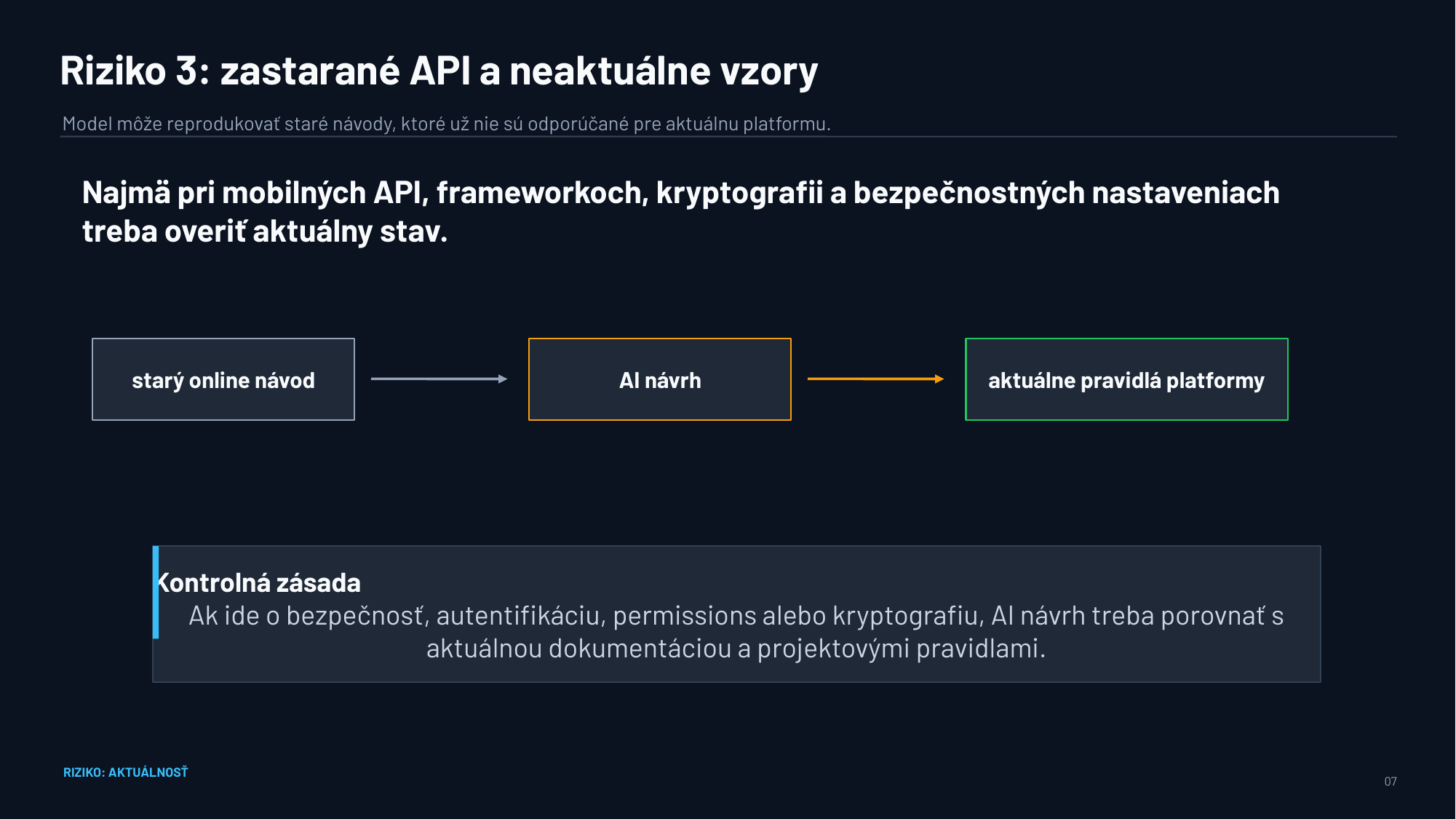

Riziko 3: zastarané API a neaktuálne vzory
Model môže reprodukovať staré návody, ktoré už nie sú odporúčané pre aktuálnu platformu.

Najmä pri mobilných API, frameworkoch, kryptografii a bezpečnostných nastaveniach treba overiť aktuálny stav.
starý online návod
AI návrh
aktuálne pravidlá platformy

Kontrolná zásada
Ak ide o bezpečnosť, autentifikáciu, permissions alebo kryptografiu, AI návrh treba porovnať s aktuálnou dokumentáciou a projektovými pravidlami.

RIZIKO: AKTUÁLNOSŤ
07